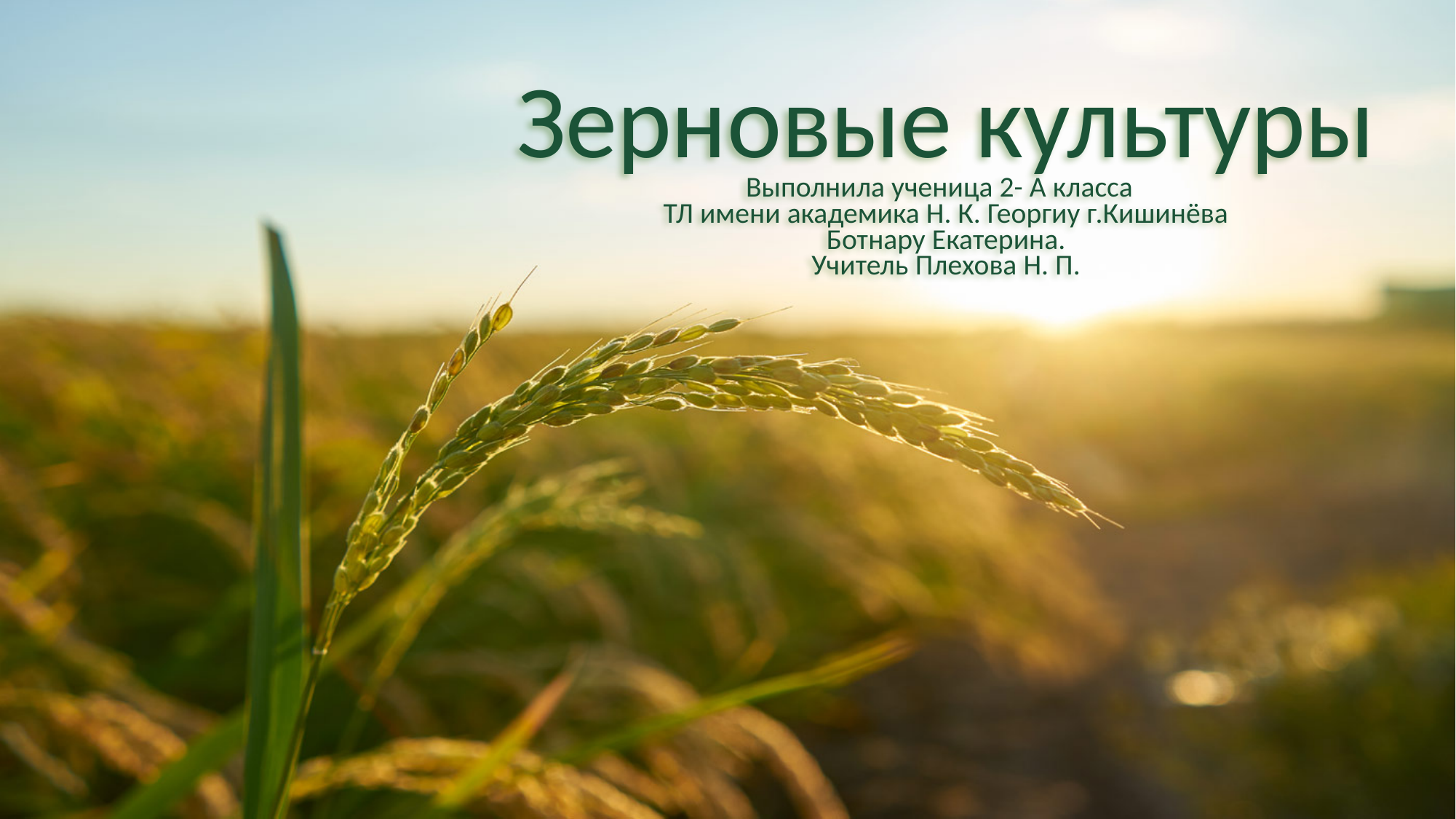

# Зерновые культуры Выполнила ученица 2- А класса ТЛ имени академика Н. К. Георгиу г.Кишинёва Ботнару Екатерина. Учитель Плехова Н. П.